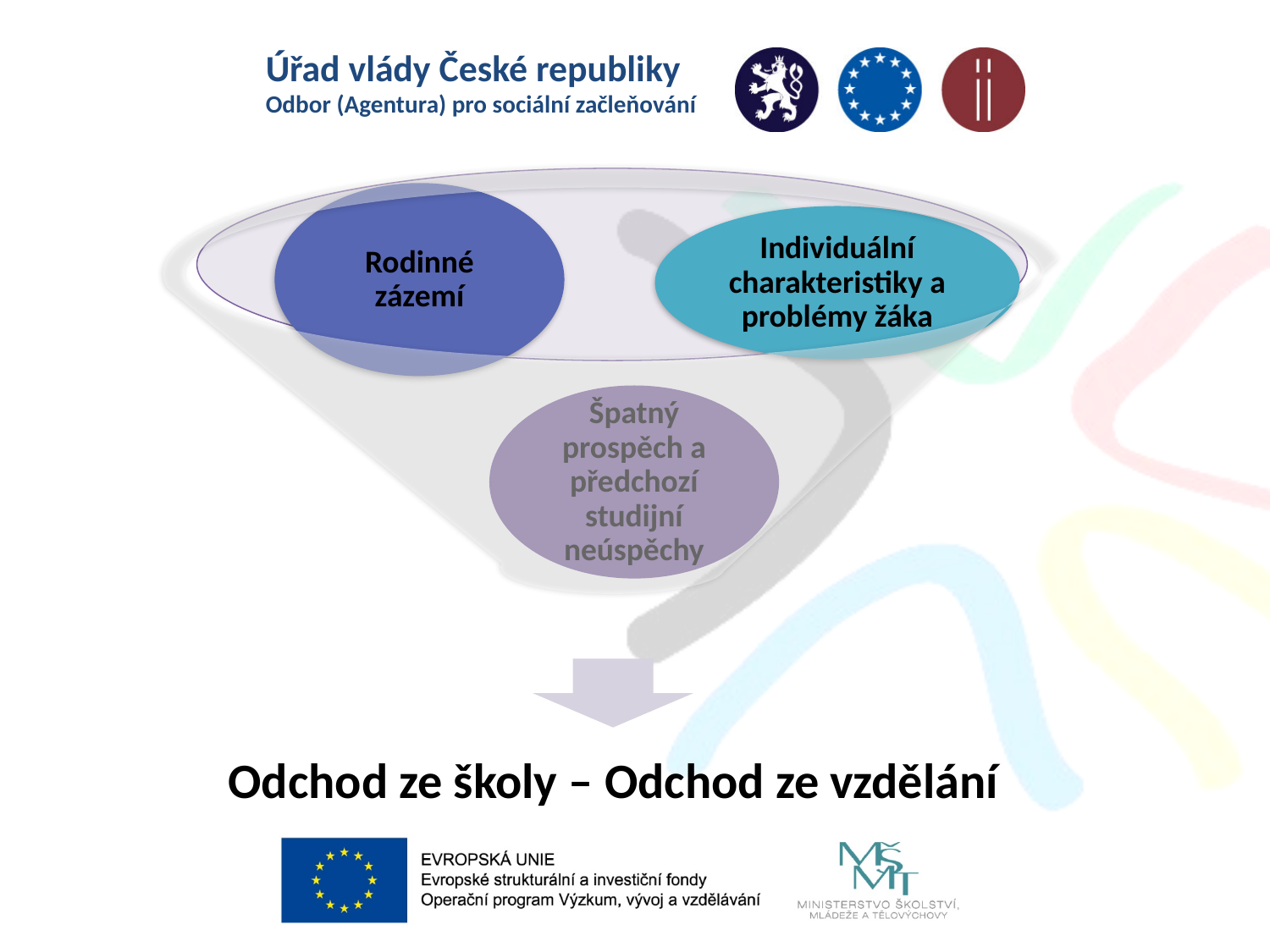

Odchod ze školy – Odchod ze vzdělání
Špatný prospěch a předchozí studijní neúspěchy
Rodinné zázemí
Individuální charakteristiky a problémy žáka